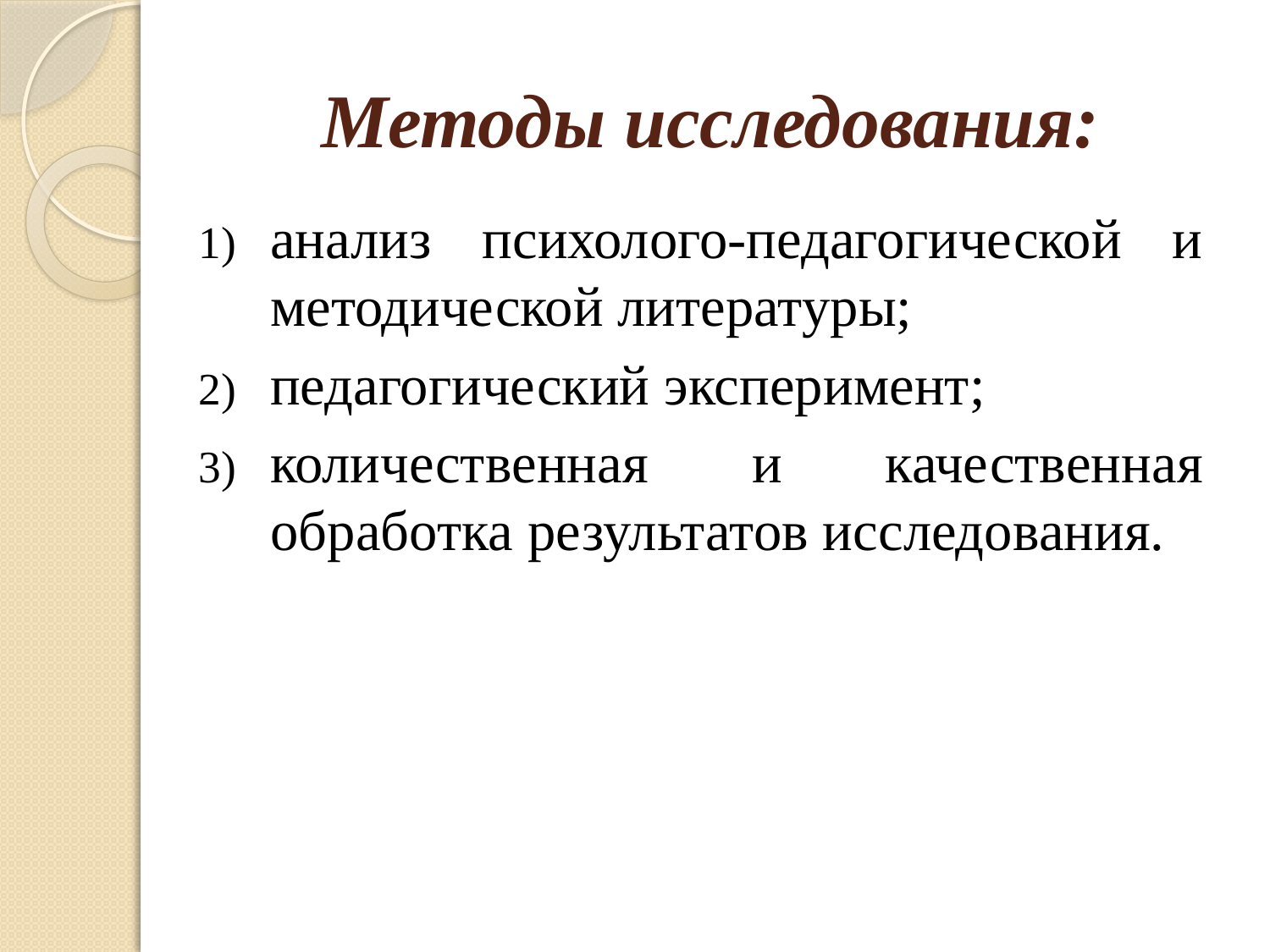

# Методы исследования:
анализ психолого-педагогической и методической литературы;
педагогический эксперимент;
количественная и качественная обработка результатов исследования.